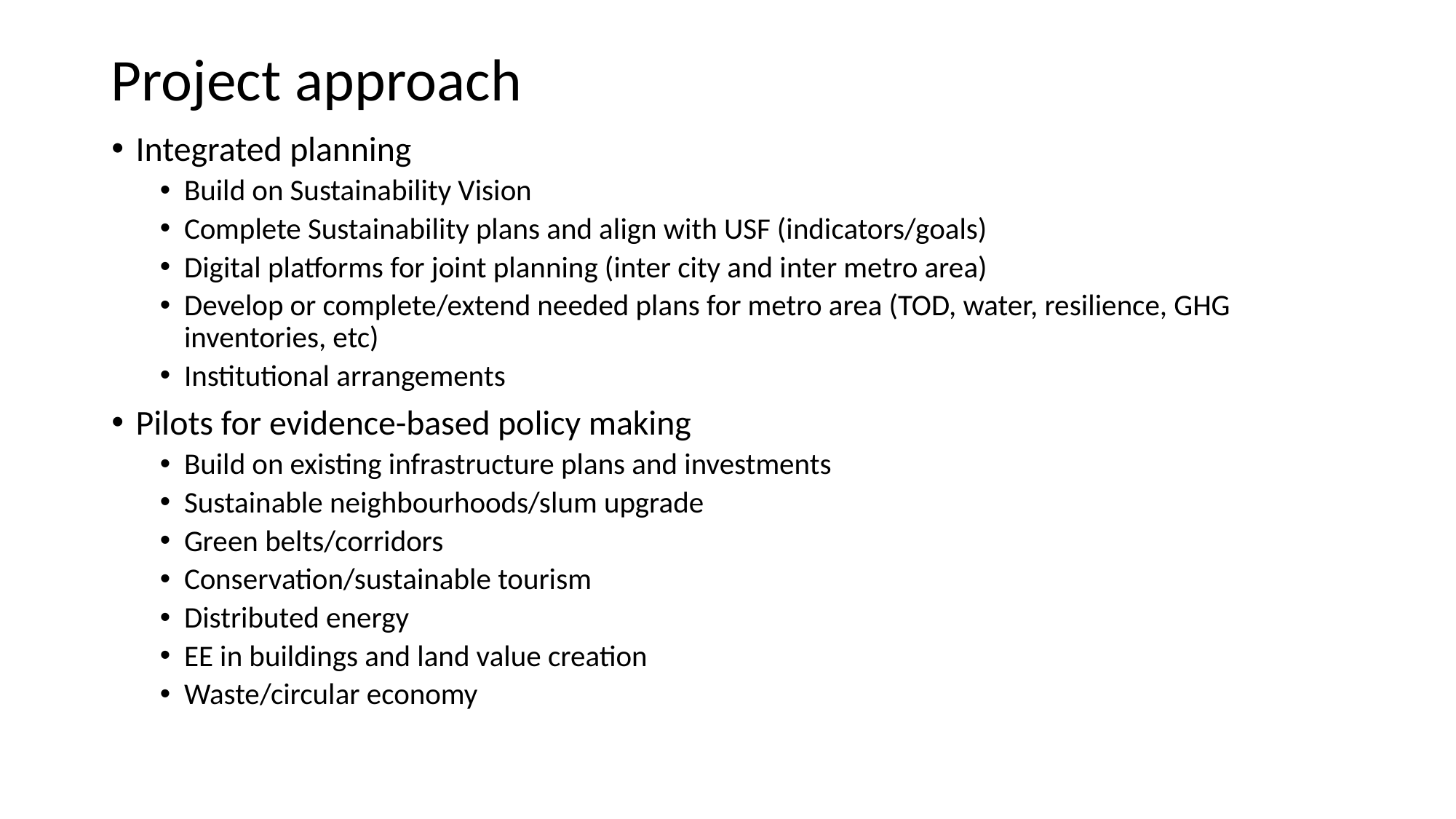

# Project approach
Integrated planning
Build on Sustainability Vision
Complete Sustainability plans and align with USF (indicators/goals)
Digital platforms for joint planning (inter city and inter metro area)
Develop or complete/extend needed plans for metro area (TOD, water, resilience, GHG inventories, etc)
Institutional arrangements
Pilots for evidence-based policy making
Build on existing infrastructure plans and investments
Sustainable neighbourhoods/slum upgrade
Green belts/corridors
Conservation/sustainable tourism
Distributed energy
EE in buildings and land value creation
Waste/circular economy